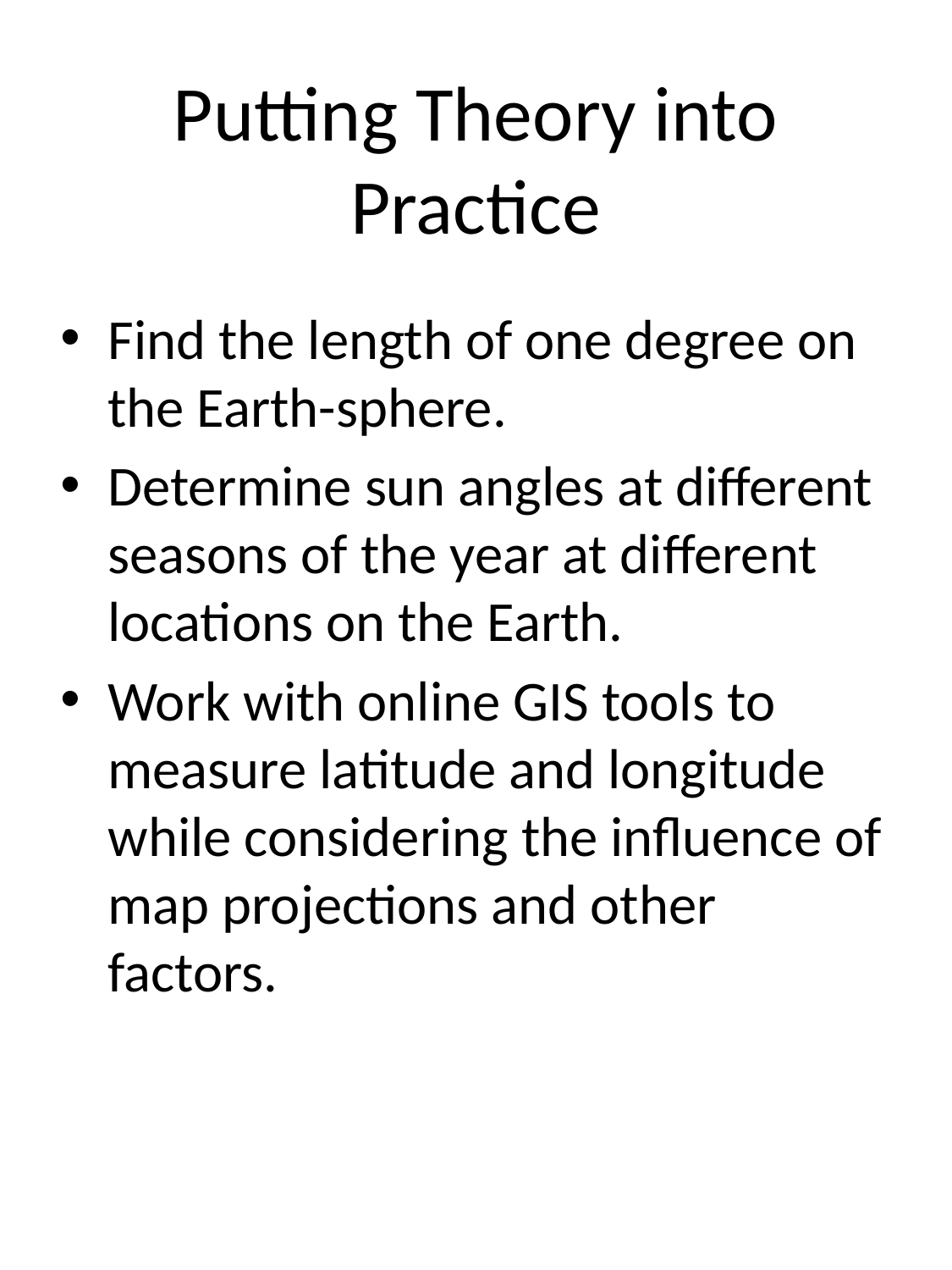

# Putting Theory into Practice
Find the length of one degree on the Earth-sphere.
Determine sun angles at different seasons of the year at different locations on the Earth.
Work with online GIS tools to measure latitude and longitude while considering the influence of map projections and other factors.